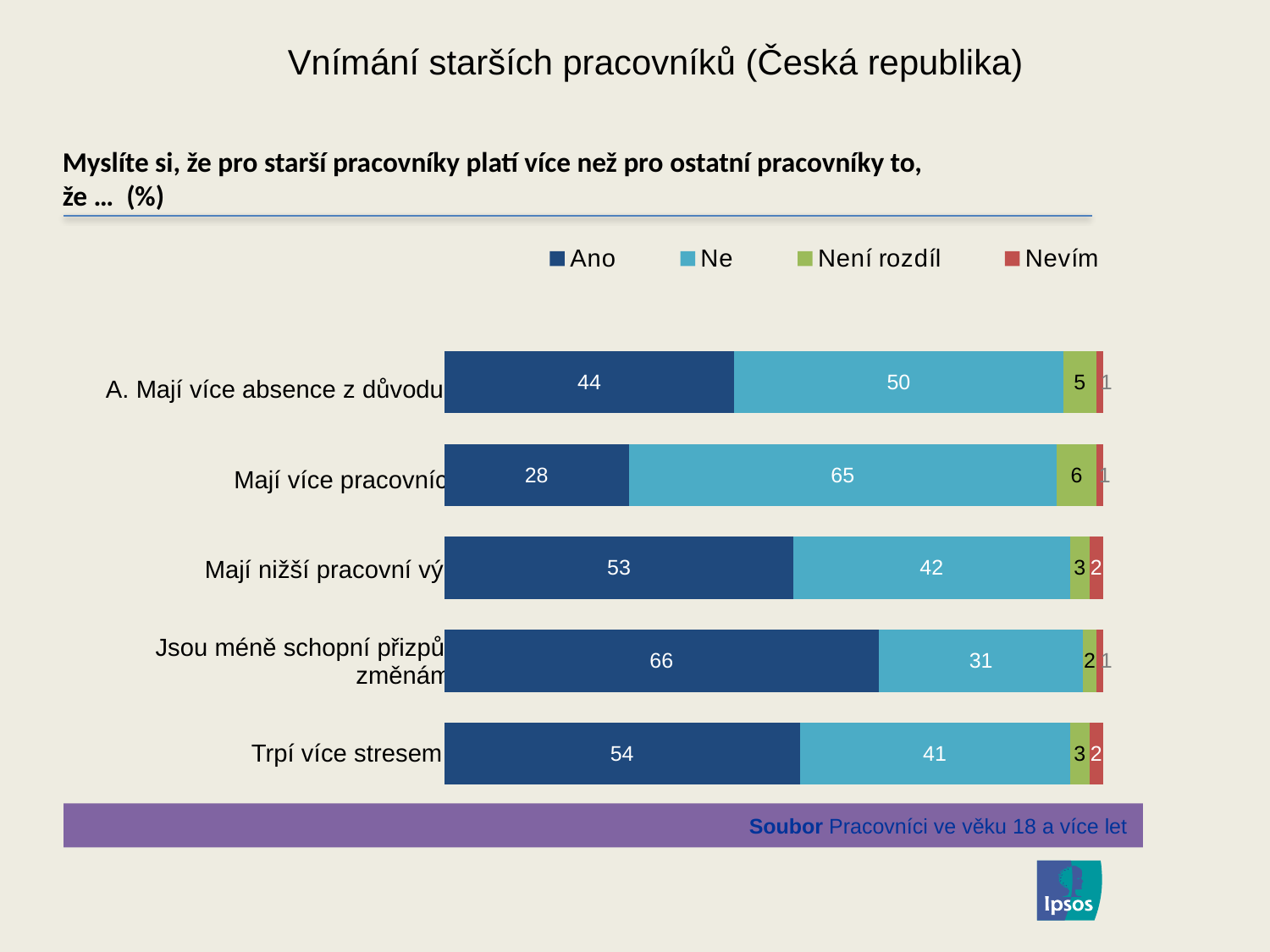

### Chart: Ipsos Ribbon Rules

| Category |  |
|---|---|
# Vnímání starších pracovníků (Česká republika)

Myslíte si, že pro starší pracovníky platí více než pro ostatní pracovníky to,
že …  (%)

### Chart

| Category | Ano | Ne | Není rozdíl | Nevím |
|---|---|---|---|---|
| Take more time off work due to illness | 44.0 | 50.0 | 5.0 | 1.0 |
| Have more accidents at work | 28.0 | 65.0 | 6.0 | 1.0 |
| Be less productive at work | 53.0 | 42.0 | 3.0 | 2.0 |
| Be less able to adapt to changes at work | 66.0 | 31.0 | 2.0 | 1.0 |
| Suffer more from work-related stress | 54.0 | 41.0 | 3.0 | 2.0 |
| A. Mají více absence z důvodu nemoci |
| --- |
| Mají více pracovních úrazů |
| Mají nižší pracovní výkonnost |
| Jsou méně schopní přizpůsobit se změnám v práci |
| Trpí více stresem z práce |
Soubor Pracovníci ve věku 18 a více let